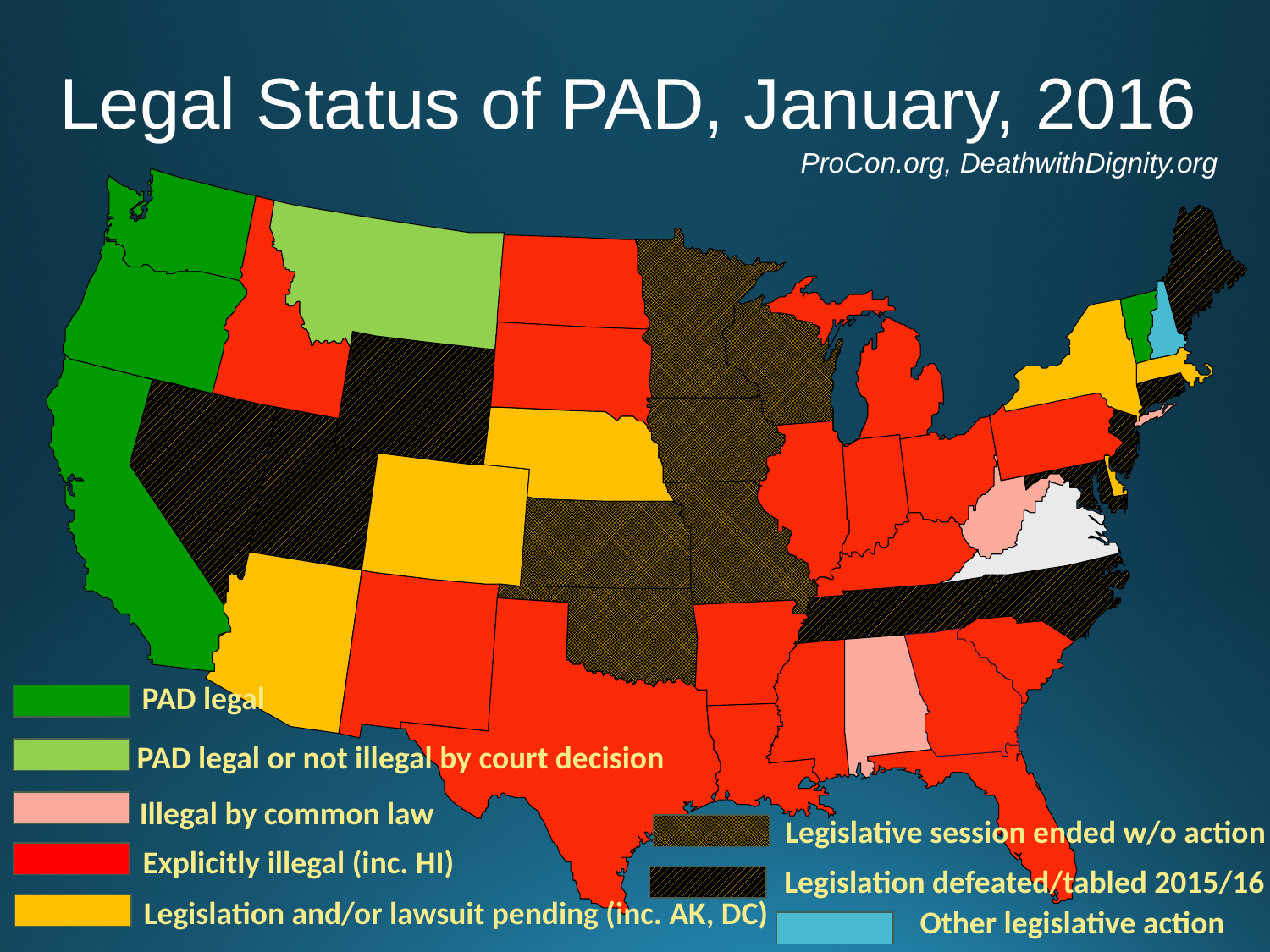

Legal Status of PAD, January, 2016
ProCon.org, DeathwithDignity.org

PAD legal

PAD legal or not illegal by court decision

Illegal by common law

Legislative session ended w/o action

Explicitly illegal (inc. HI)

Legislation defeated/tabled 2015/16

Legislation and/or lawsuit pending (inc. AK, DC)

Other legislative action